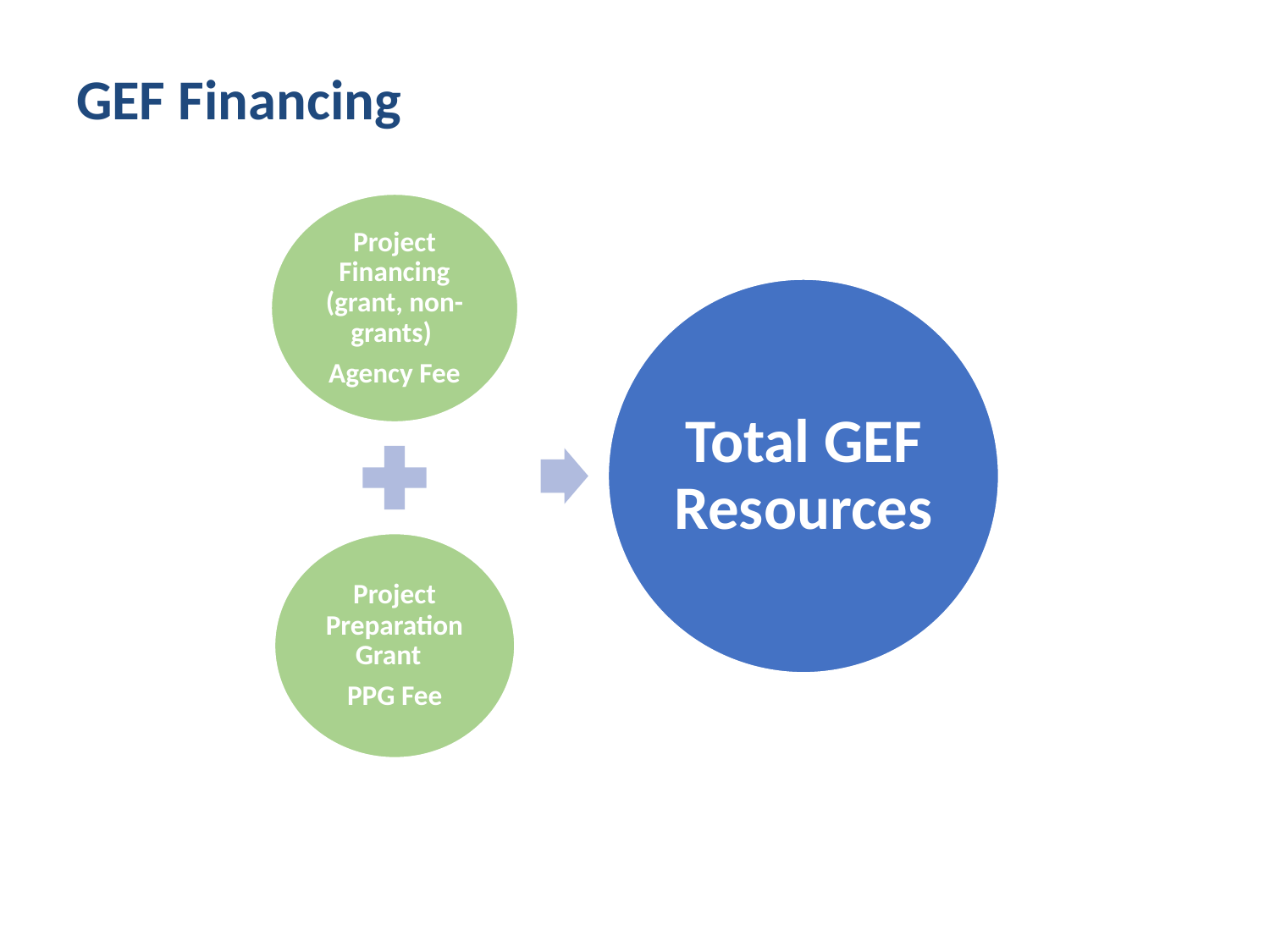

# GEF Financing
Project Financing (grant, non-grants)
Agency Fee

Project Preparation Grant
PPG Fee

Total GEF Resources